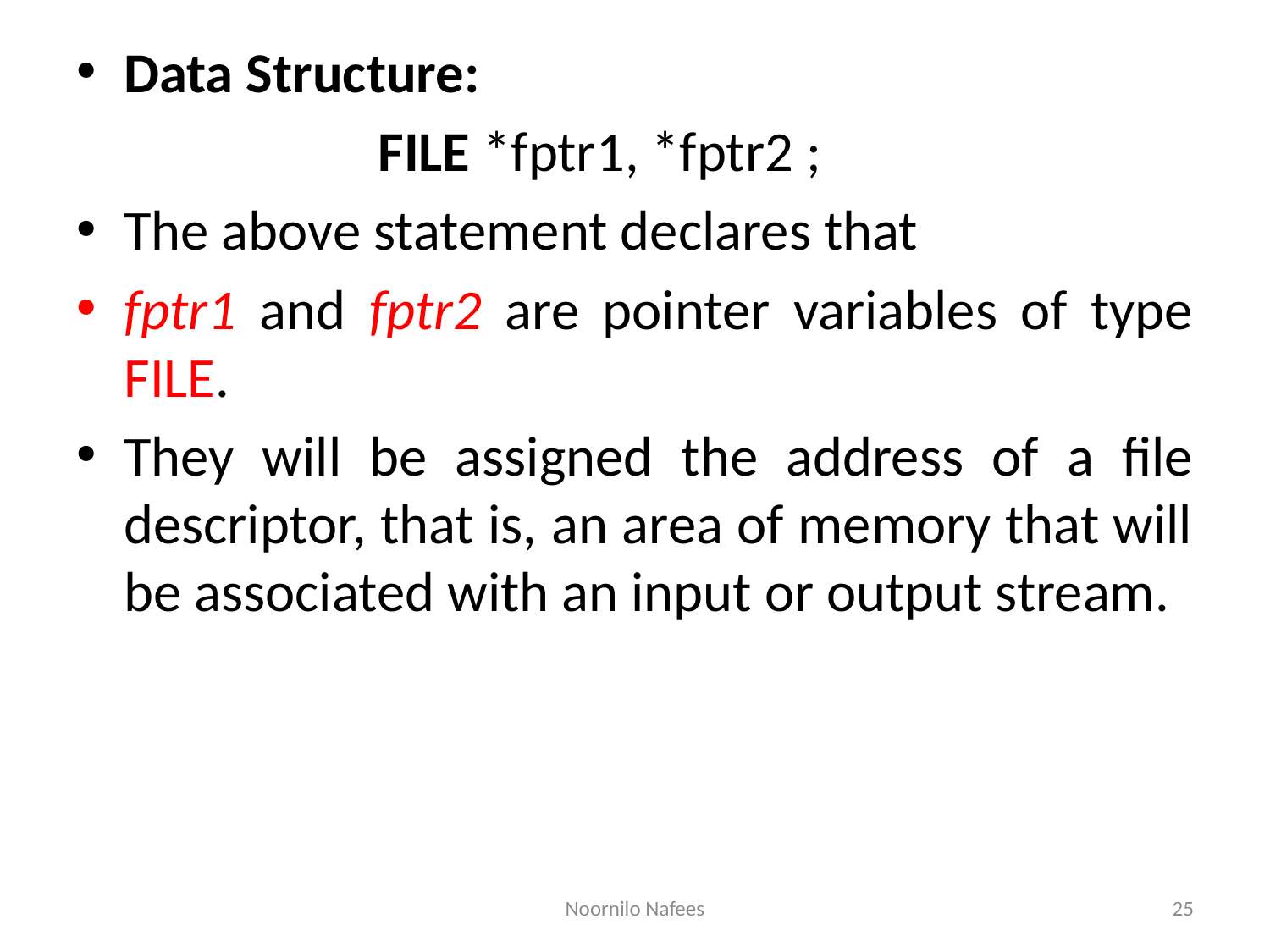

Data Structure:
			FILE *fptr1, *fptr2 ;
The above statement declares that
fptr1 and fptr2 are pointer variables of type FILE.
They will be assigned the address of a file descriptor, that is, an area of memory that will be associated with an input or output stream.

Noornilo Nafees
25